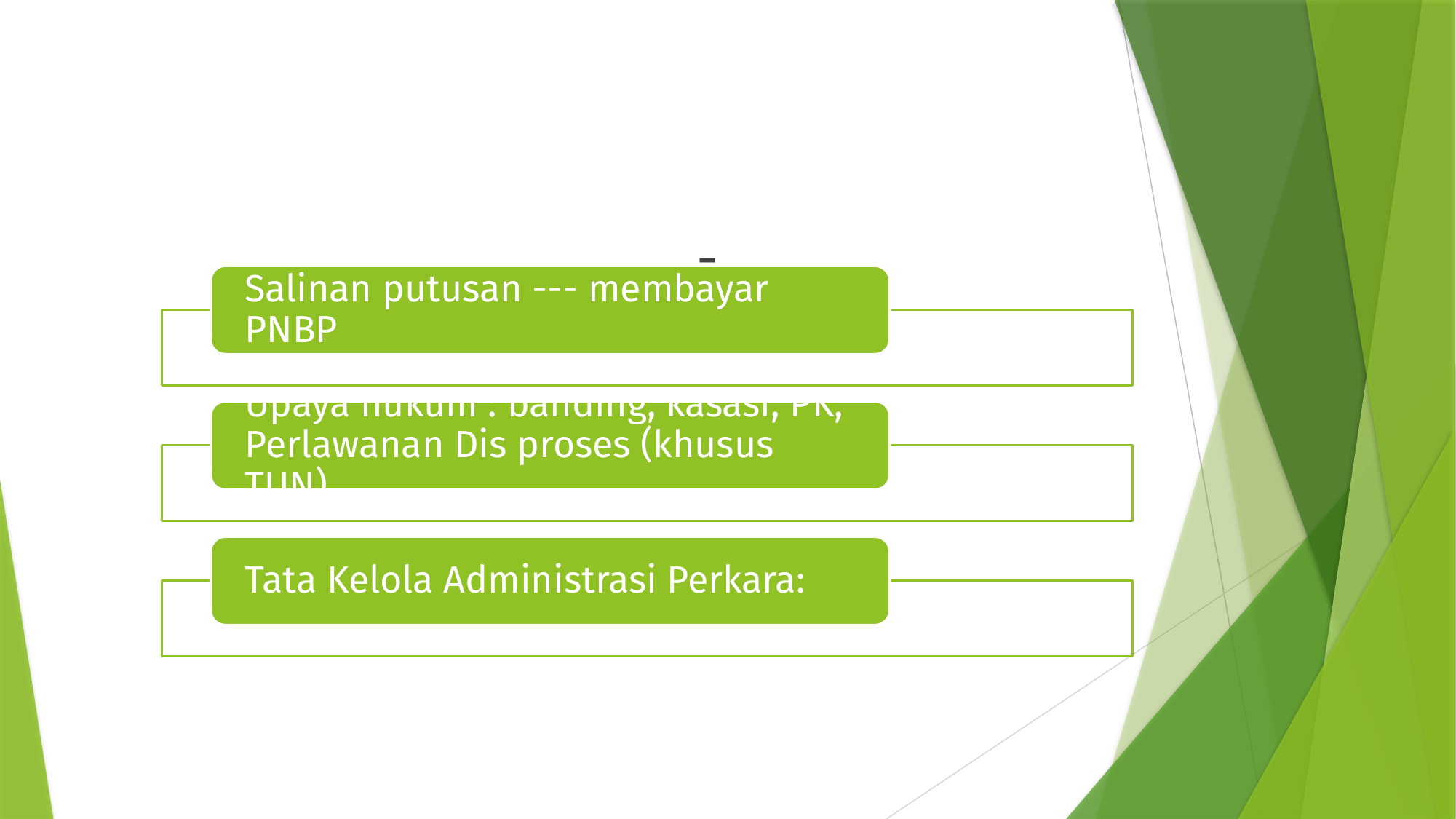

Salinan putusan --- membayar PNBP
Upaya hukum : banding, kasasi, PK, Perlawanan Dis proses (khusus TUN)
Tata Kelola Administrasi Perkara:
-